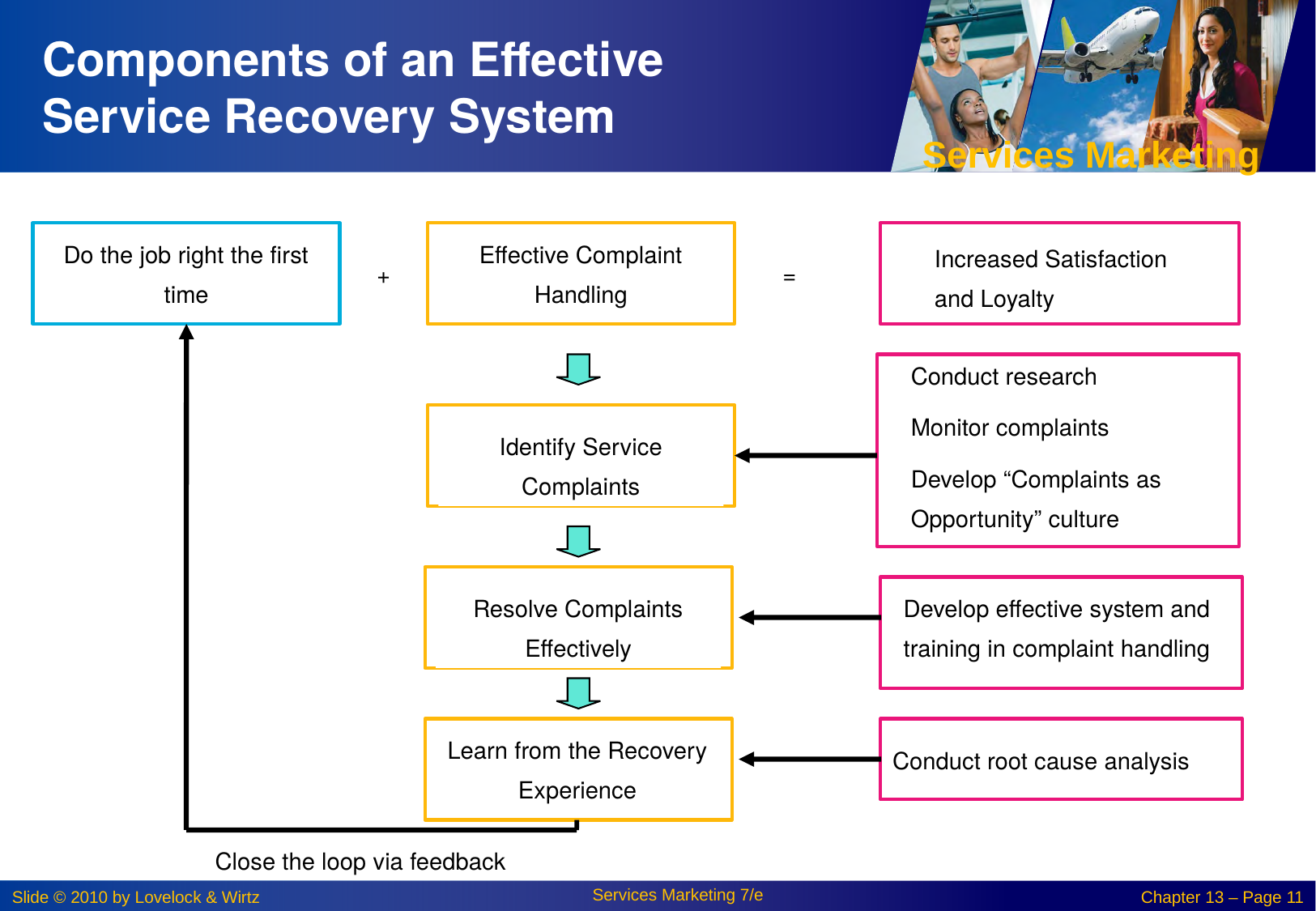

# Components of an Effective Service Recovery System

Do the job right the first time

Effective Complaint Handling

Increased Satisfaction and Loyalty
+
=

Conduct research
Monitor complaints
Develop “Complaints as Opportunity” culture

Identify Service Complaints

Resolve Complaints Effectively

Develop effective system and training in complaint handling

Learn from the Recovery Experience

Conduct root cause analysis

Close the loop via feedback